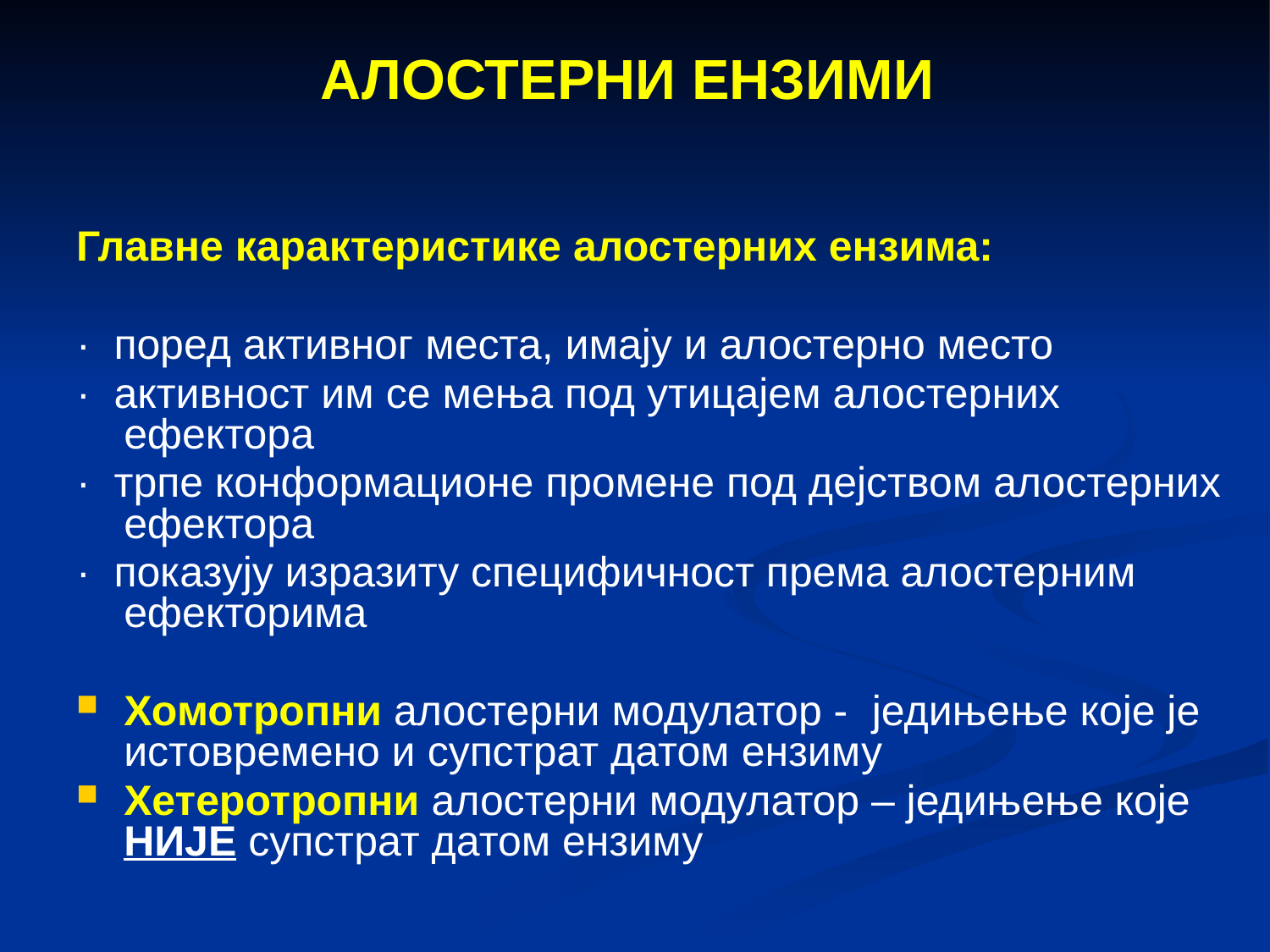

АЛОСТЕРНИ ЕНЗИМИ
Главне карактеристике алостерних ензима:

·  поред активног места, имају и алостерно место
·  активност им се мења под утицајем алостерних ефектора
·  трпе конформационе промене под дејством алостерних ефектора
·  показују изразиту специфичност према алостерним ефекторима

Хомотропни алостерни модулатор -  једињење које је истовремено и супстрат датом ензиму
Хетеротропни алостерни модулатор – једињење које НИЈЕ супстрат датом ензиму